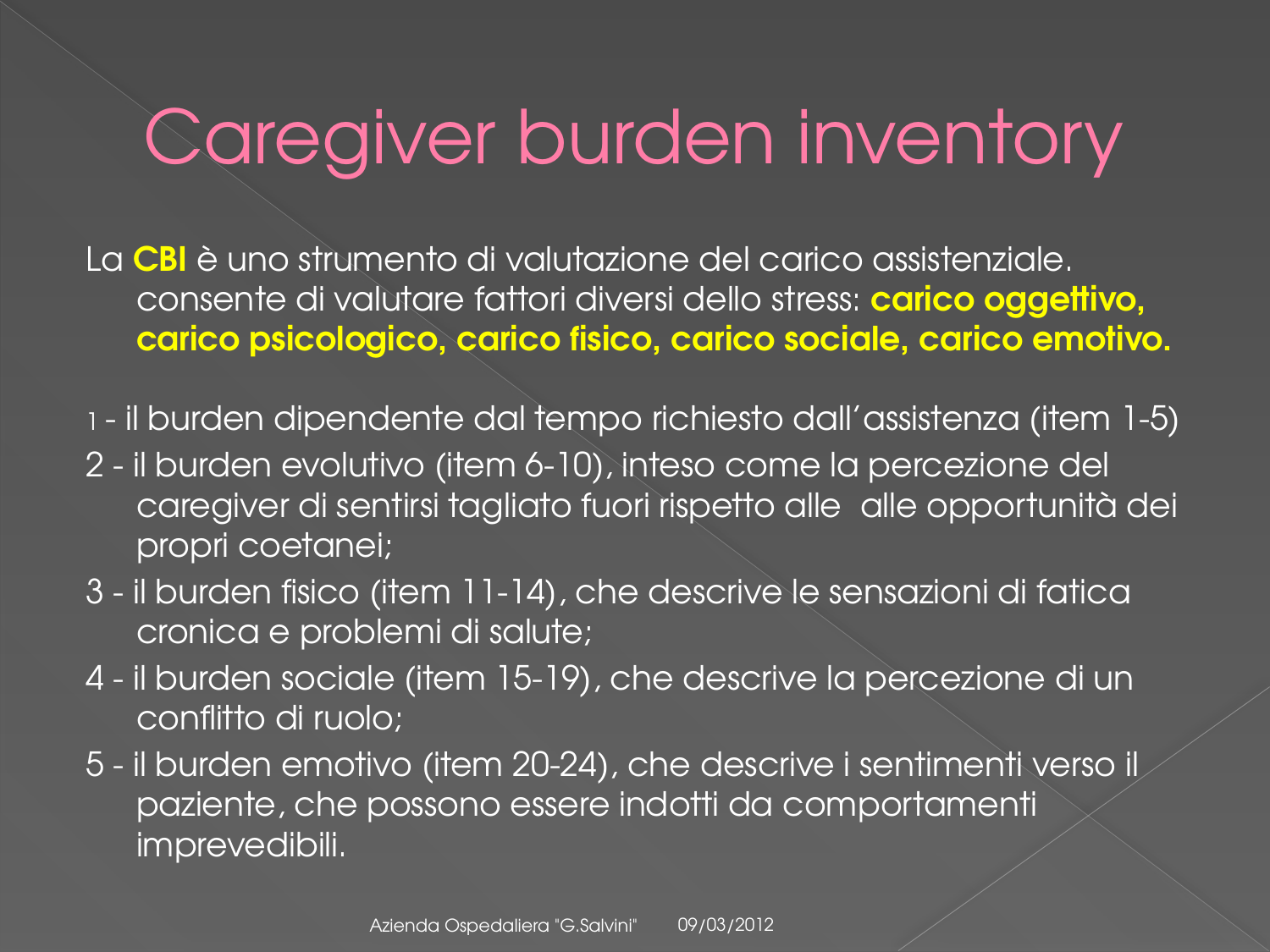

# Caregiver burden inventory

La CBI è uno strumento di valutazione del carico assistenziale. consente di valutare fattori diversi dello stress: carico oggettivo, carico psicologico, carico fisico, carico sociale, carico emotivo.

1 - il burden dipendente dal tempo richiesto dall’assistenza (item 1-5)
2 - il burden evolutivo (item 6-10), inteso come la percezione del caregiver di sentirsi tagliato fuori rispetto alle  alle opportunità dei propri coetanei;
3 - il burden fisico (item 11-14), che descrive le sensazioni di fatica cronica e problemi di salute;
4 - il burden sociale (item 15-19), che descrive la percezione di un conflitto di ruolo;
5 - il burden emotivo (item 20-24), che descrive i sentimenti verso il paziente, che possono essere indotti da comportamenti imprevedibili.
09/03/2012
Azienda Ospedaliera "G.Salvini"